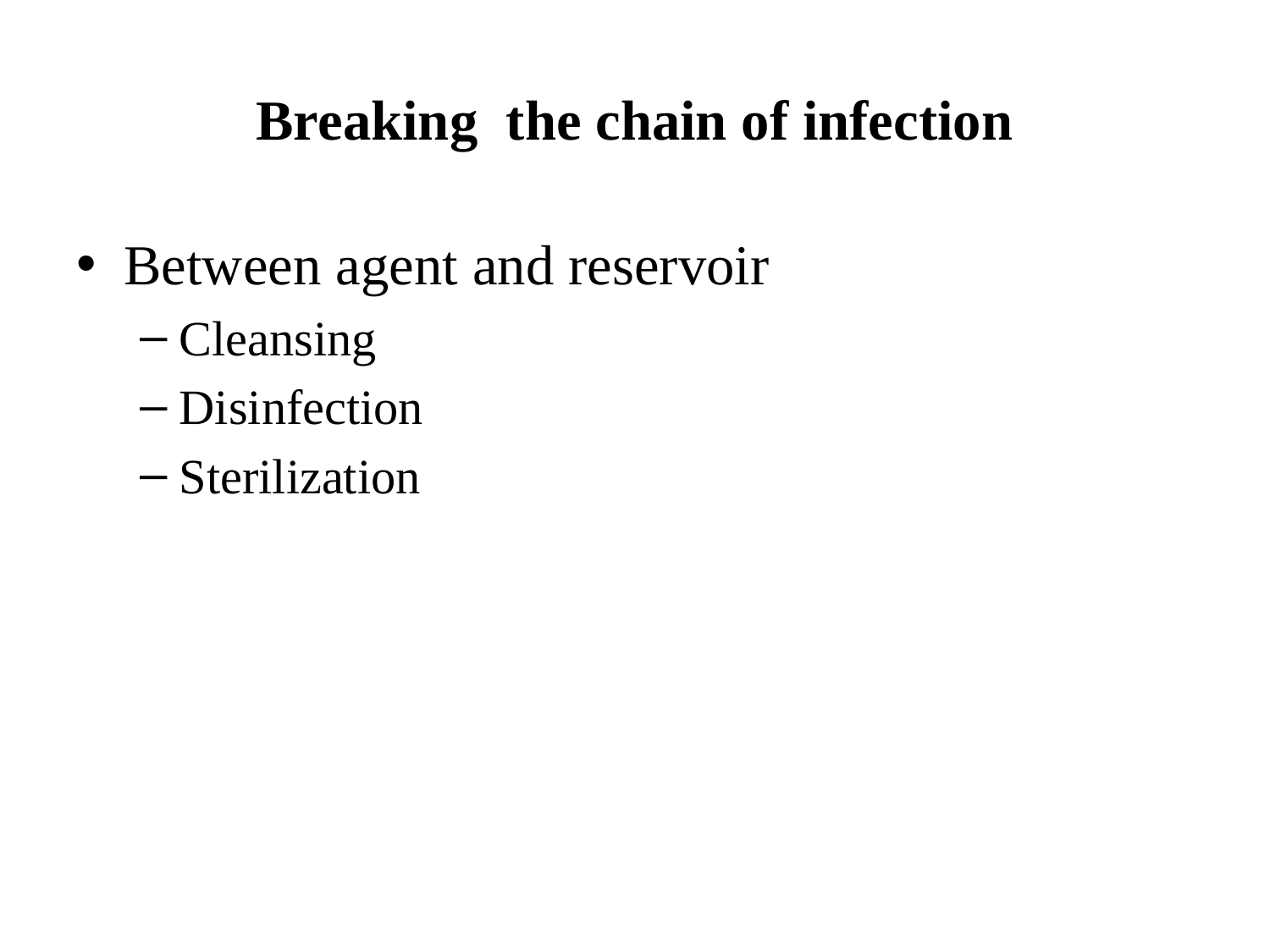

# Breaking  the chain of infection
Between agent and reservoir
Cleansing
Disinfection
Sterilization